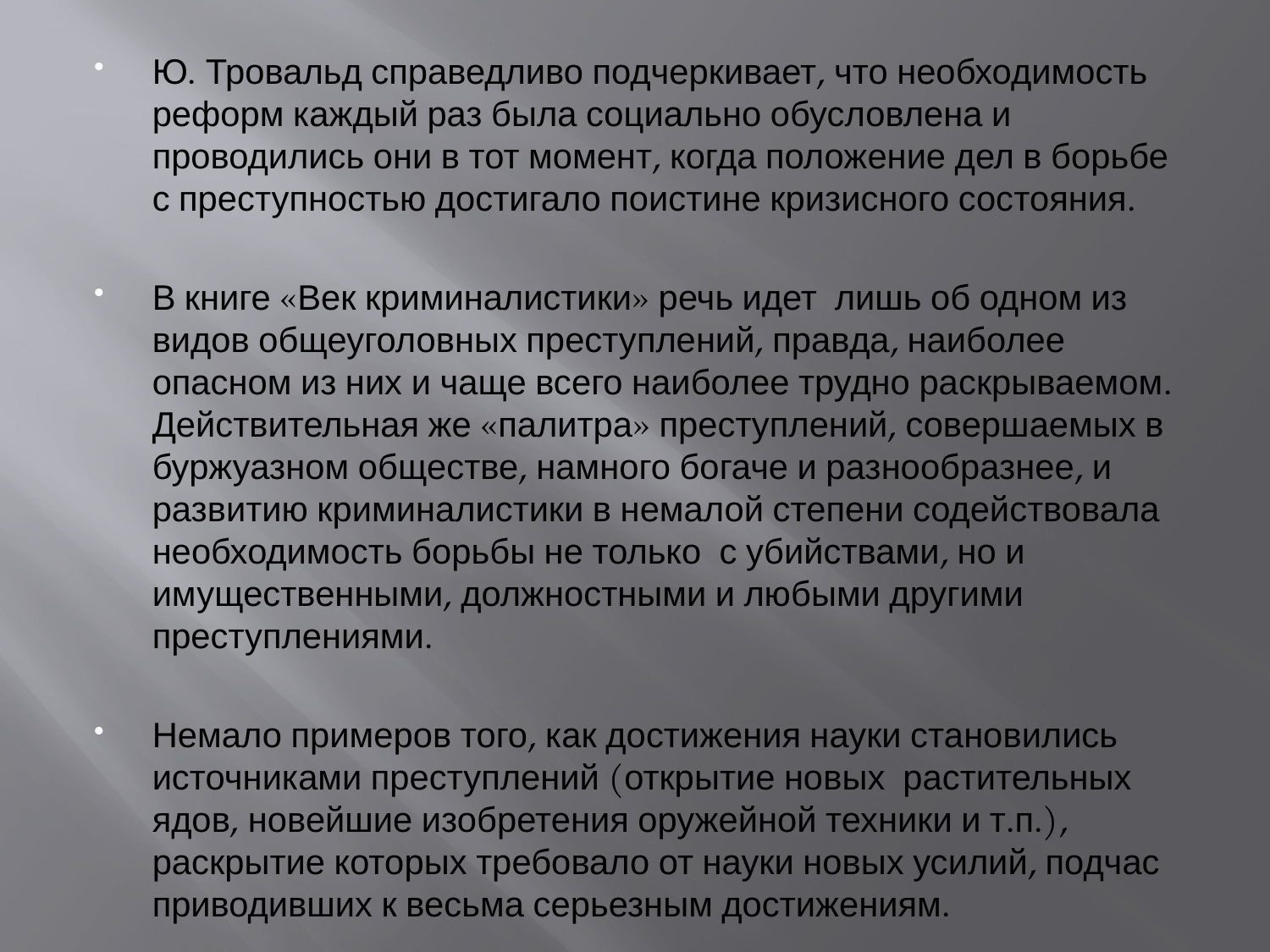

Ю. Тровальд справедливо подчеркивает, что необходимость реформ каждый раз была социально обусловлена и проводились они в тот момент, когда положение дел в борьбе с преступностью достигало поистине кризисного состояния.

В книге «Век криминалистики» речь идет  лишь об одном из видов общеуголовных преступлений, правда, наиболее опасном из них и чаще всего наиболее трудно раскрываемом.  Действительная же «палитра» преступлений, совершаемых в буржуазном обществе, намного богаче и разнообразнее, и развитию криминалистики в немалой степени содействовала необходимость борьбы не только  с убийствами, но и  имущественными, должностными и любыми другими преступлениями.

Немало примеров того, как достижения науки становились источниками преступлений (открытие новых  растительных ядов, новейшие изобретения оружейной техники и т.п.), раскрытие которых требовало от науки новых усилий, подчас приводивших к весьма серьезным достижениям.